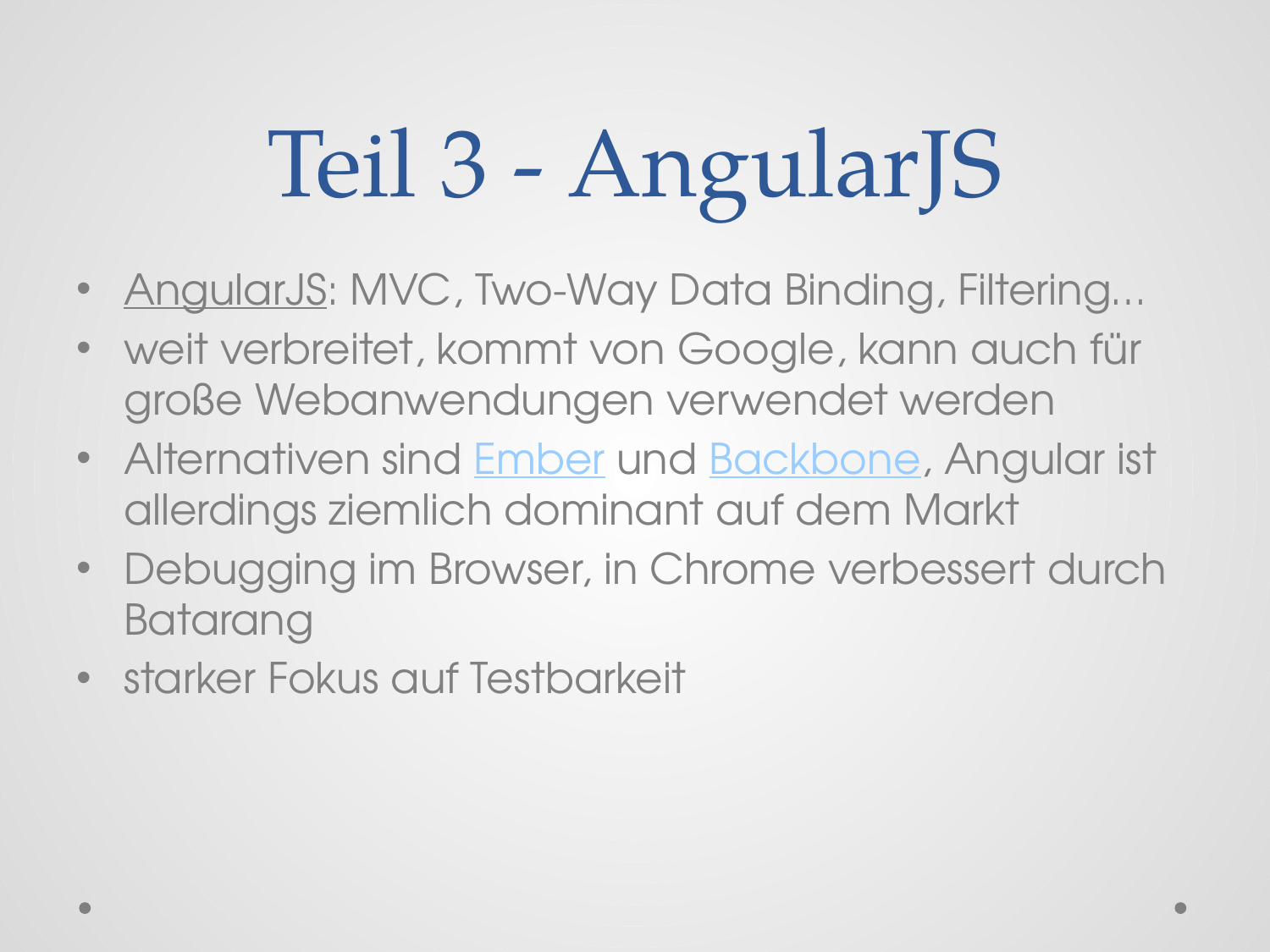

# Teil 3 - AngularJS
AngularJS: MVC, Two-Way Data Binding, Filtering…
weit verbreitet, kommt von Google, kann auch für große Webanwendungen verwendet werden
Alternativen sind Ember und Backbone, Angular ist allerdings ziemlich dominant auf dem Markt
Debugging im Browser, in Chrome verbessert durch Batarang
starker Fokus auf Testbarkeit